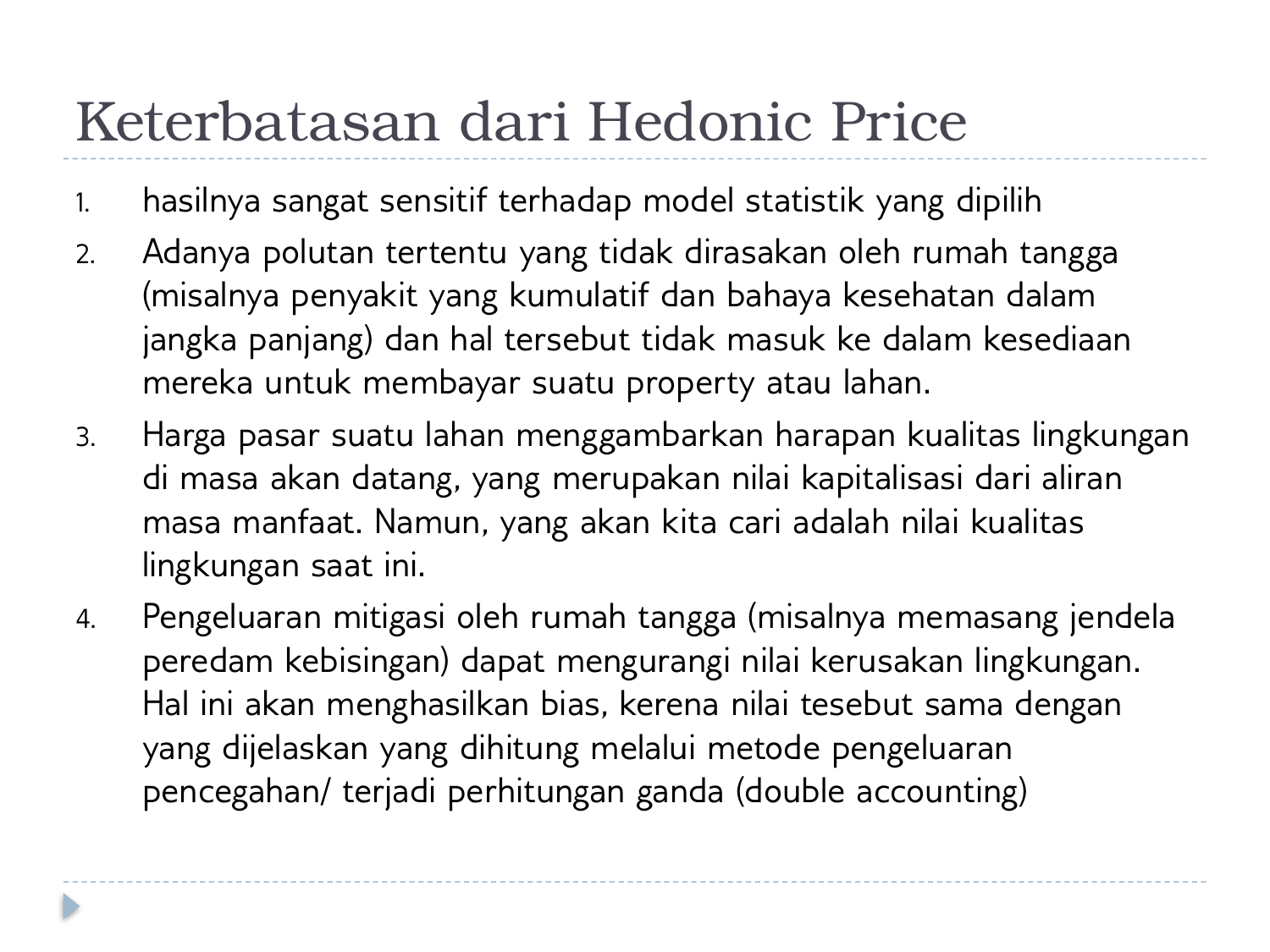

# Keterbatasan dari Hedonic Price
hasilnya sangat sensitif terhadap model statistik yang dipilih
Adanya polutan tertentu yang tidak dirasakan oleh rumah tangga (misalnya penyakit yang kumulatif dan bahaya kesehatan dalam jangka panjang) dan hal tersebut tidak masuk ke dalam kesediaan mereka untuk membayar suatu property atau lahan.
Harga pasar suatu lahan menggambarkan harapan kualitas lingkungan di masa akan datang, yang merupakan nilai kapitalisasi dari aliran masa manfaat. Namun, yang akan kita cari adalah nilai kualitas lingkungan saat ini.
Pengeluaran mitigasi oleh rumah tangga (misalnya memasang jendela peredam kebisingan) dapat mengurangi nilai kerusakan lingkungan. Hal ini akan menghasilkan bias, kerena nilai tesebut sama dengan yang dijelaskan yang dihitung melalui metode pengeluaran pencegahan/ terjadi perhitungan ganda (double accounting)